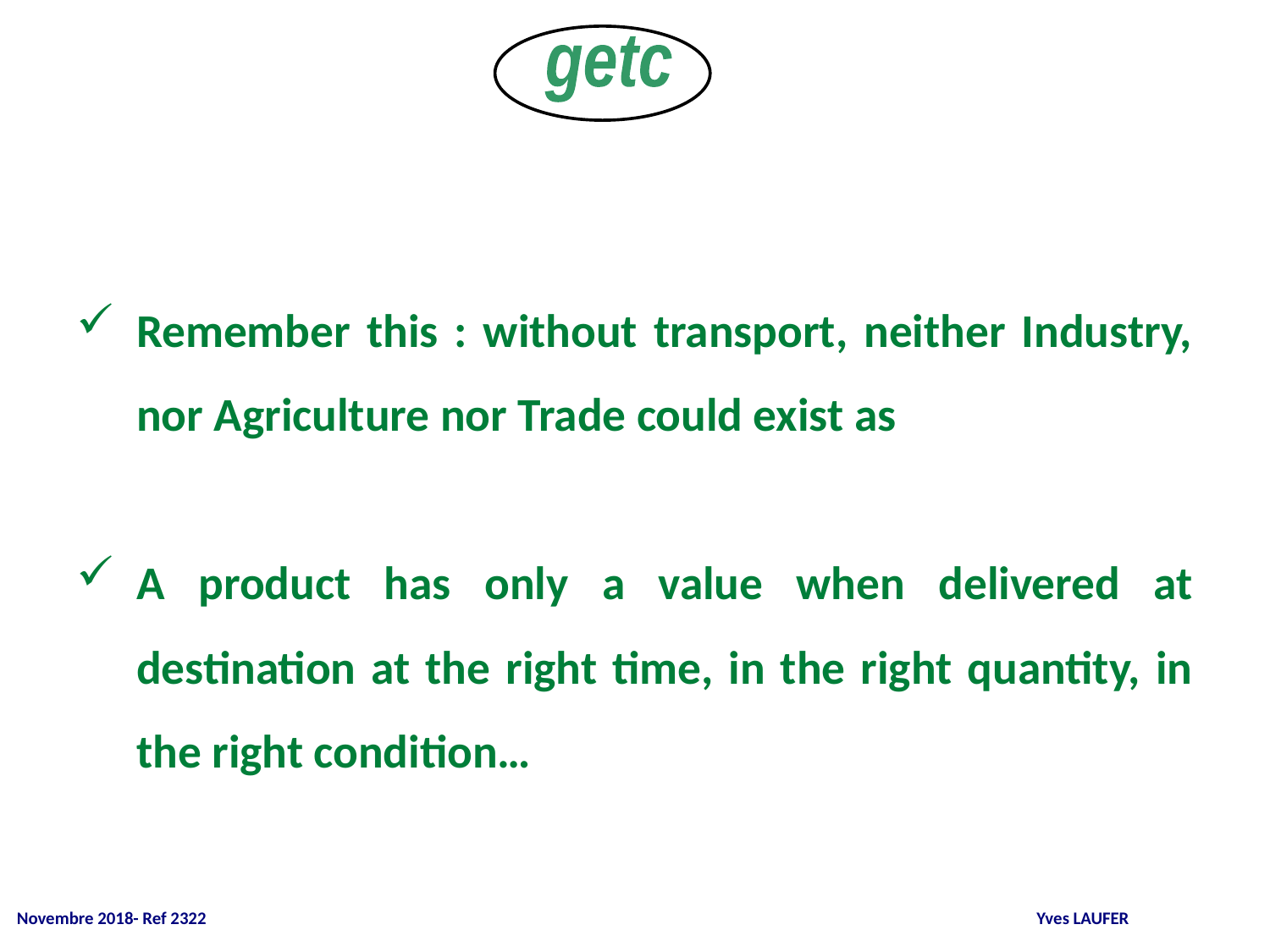

getc
Remember this : without transport, neither Industry, nor Agriculture nor Trade could exist as

A product has only a value when delivered at destination at the right time, in the right quantity, in the right condition…

 Novembre 2018- Ref 2322                                                                                                                        			  Yves LAUFER